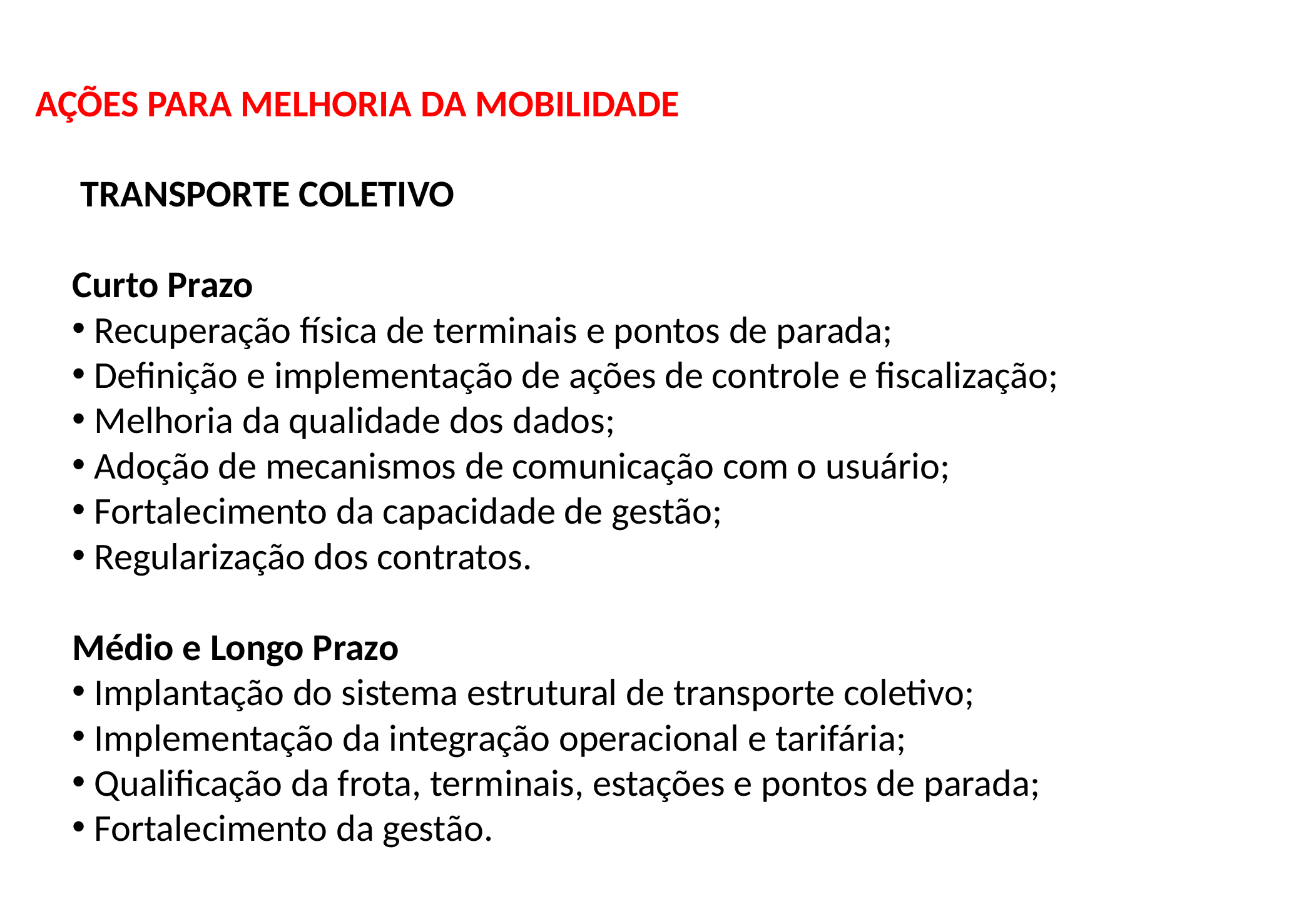

AÇÕES PARA MELHORIA DA MOBILIDADE
 TRANSPORTE COLETIVO

Curto Prazo
Recuperação física de terminais e pontos de parada;
Definição e implementação de ações de controle e fiscalização;
Melhoria da qualidade dos dados;
Adoção de mecanismos de comunicação com o usuário;
Fortalecimento da capacidade de gestão;
Regularização dos contratos.

Médio e Longo Prazo
Implantação do sistema estrutural de transporte coletivo;
Implementação da integração operacional e tarifária;
Qualificação da frota, terminais, estações e pontos de parada;
Fortalecimento da gestão.